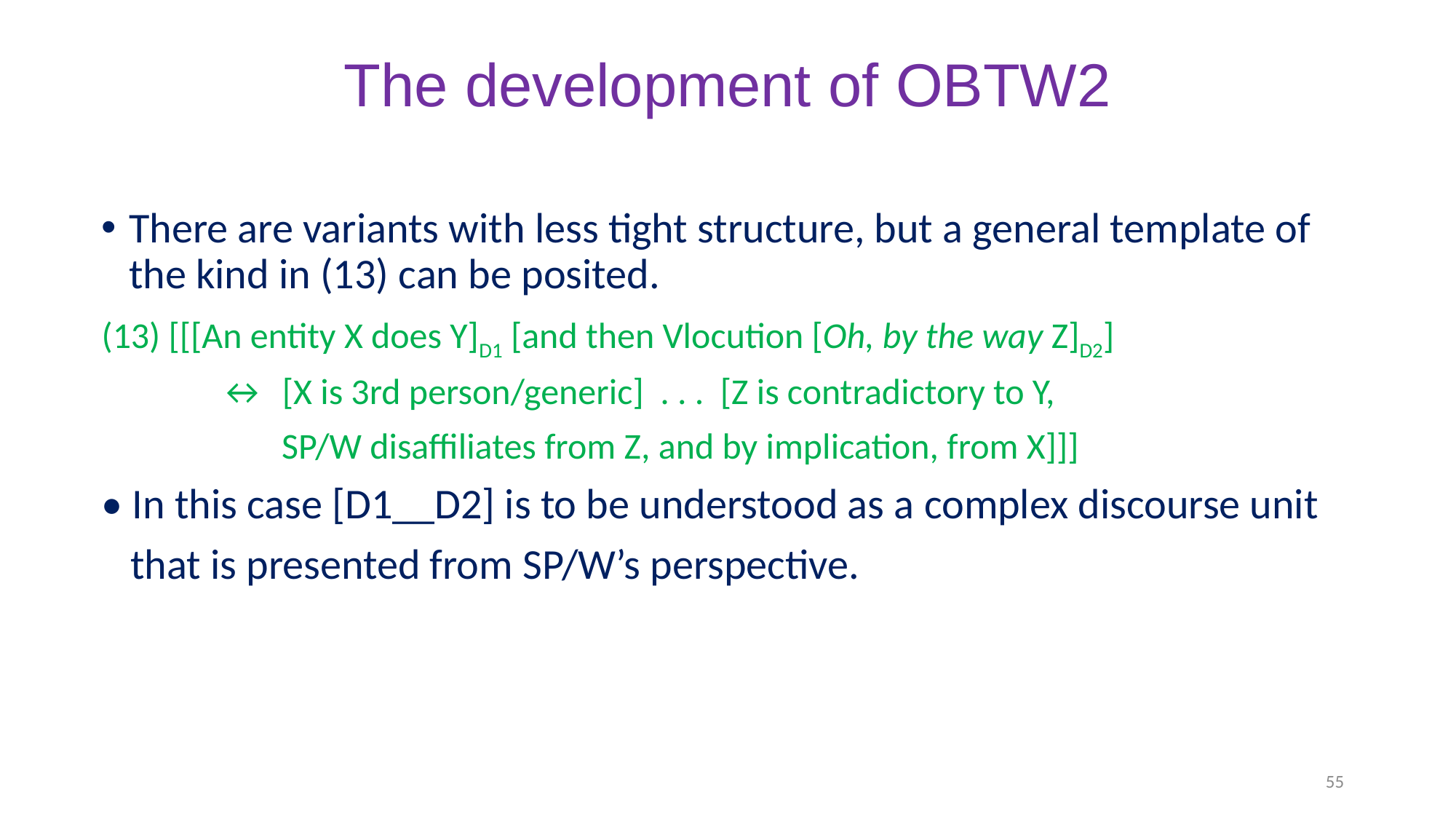

# The development of OBTW2
There are variants with less tight structure, but a general template of the kind in (13) can be posited.
(13) [[[An entity X does Y]D1 [and then Vlocution [Oh, by the way Z]D2]
 	 ↔  [X is 3rd person/generic]  . . .  [Z is contradictory to Y,
                      SP/W disaffiliates from Z, and by implication, from X]]]
• In this case [D1__D2] is to be understood as a complex discourse unit
   that is presented from SP/W’s perspective.

55